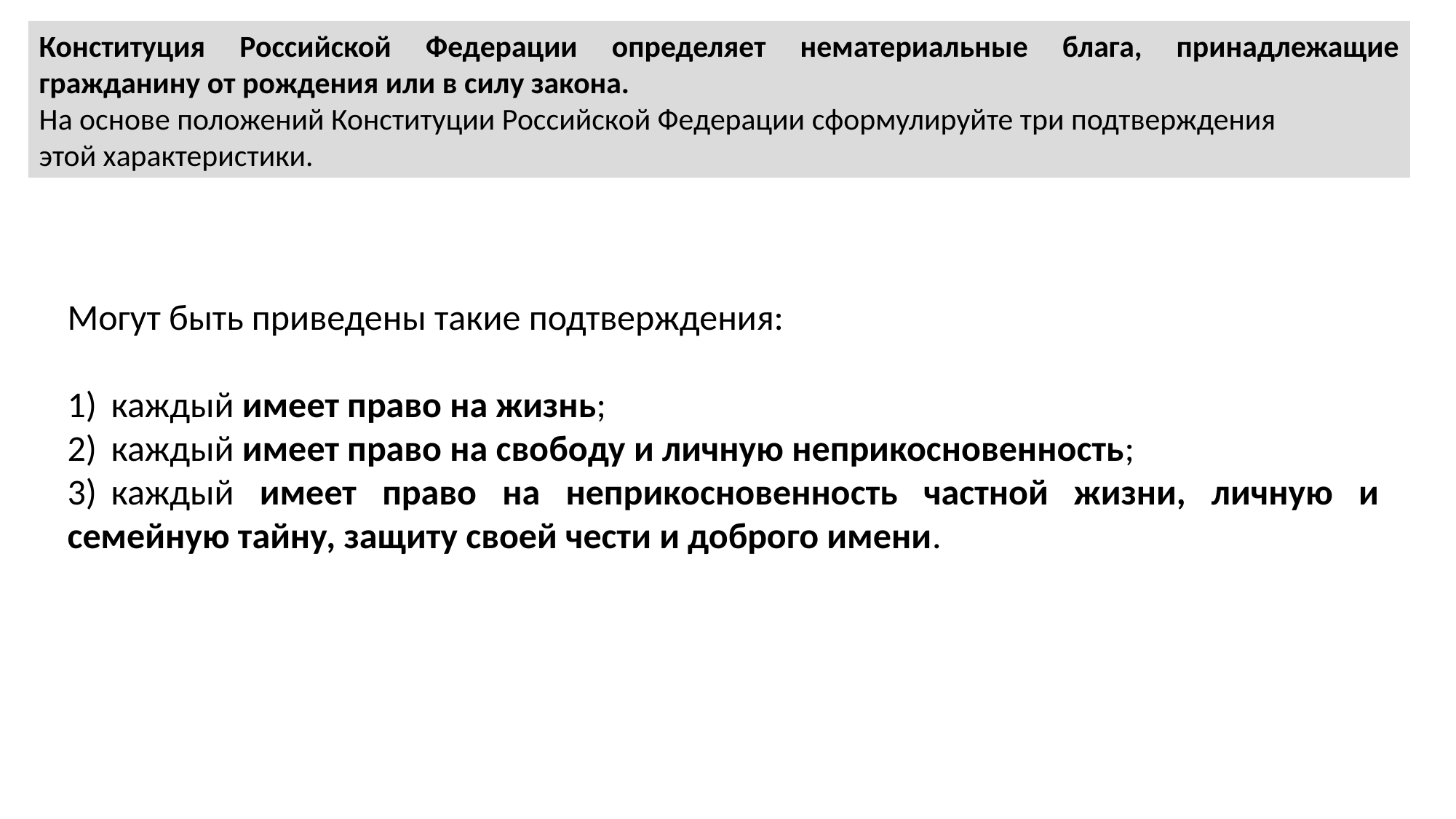

Конституция Российской Федерации определяет нематериальные блага, принадлежащие гражданину от рождения или в силу закона.
На основе положений Конституции Российской Федерации сформулируйте три подтверждения
этой характеристики.
Могут быть приведены такие подтверждения:

1)	каждый имеет право на жизнь;
2)	каждый имеет право на свободу и личную неприкосновенность;
3)	каждый имеет право на неприкосновенность частной жизни, личную и семейную тайну, защиту своей чести и доброго имени.